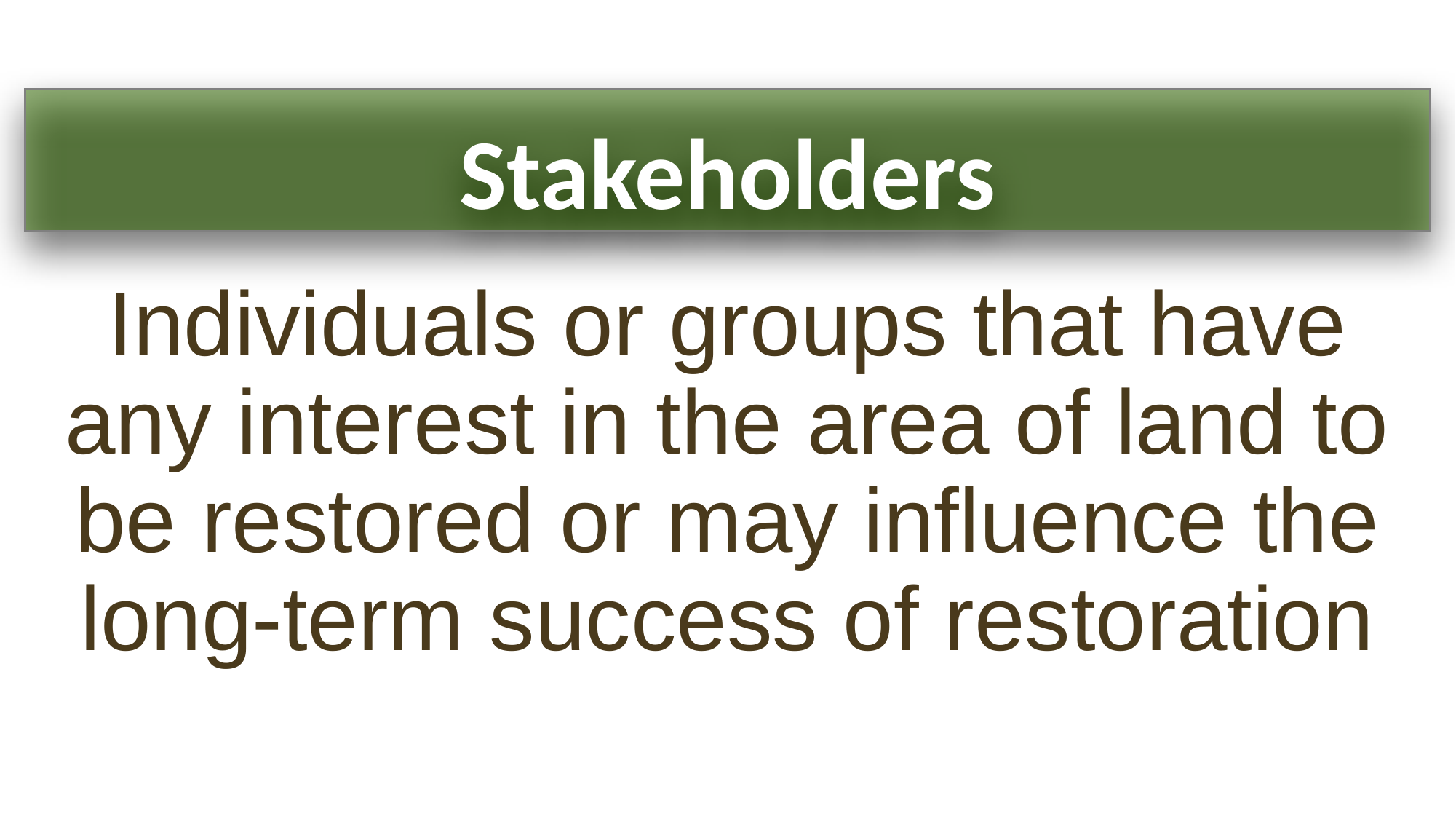

# Stakeholders
Individuals or groups that have any interest in the area of land to be restored or may influence the long-term success of restoration